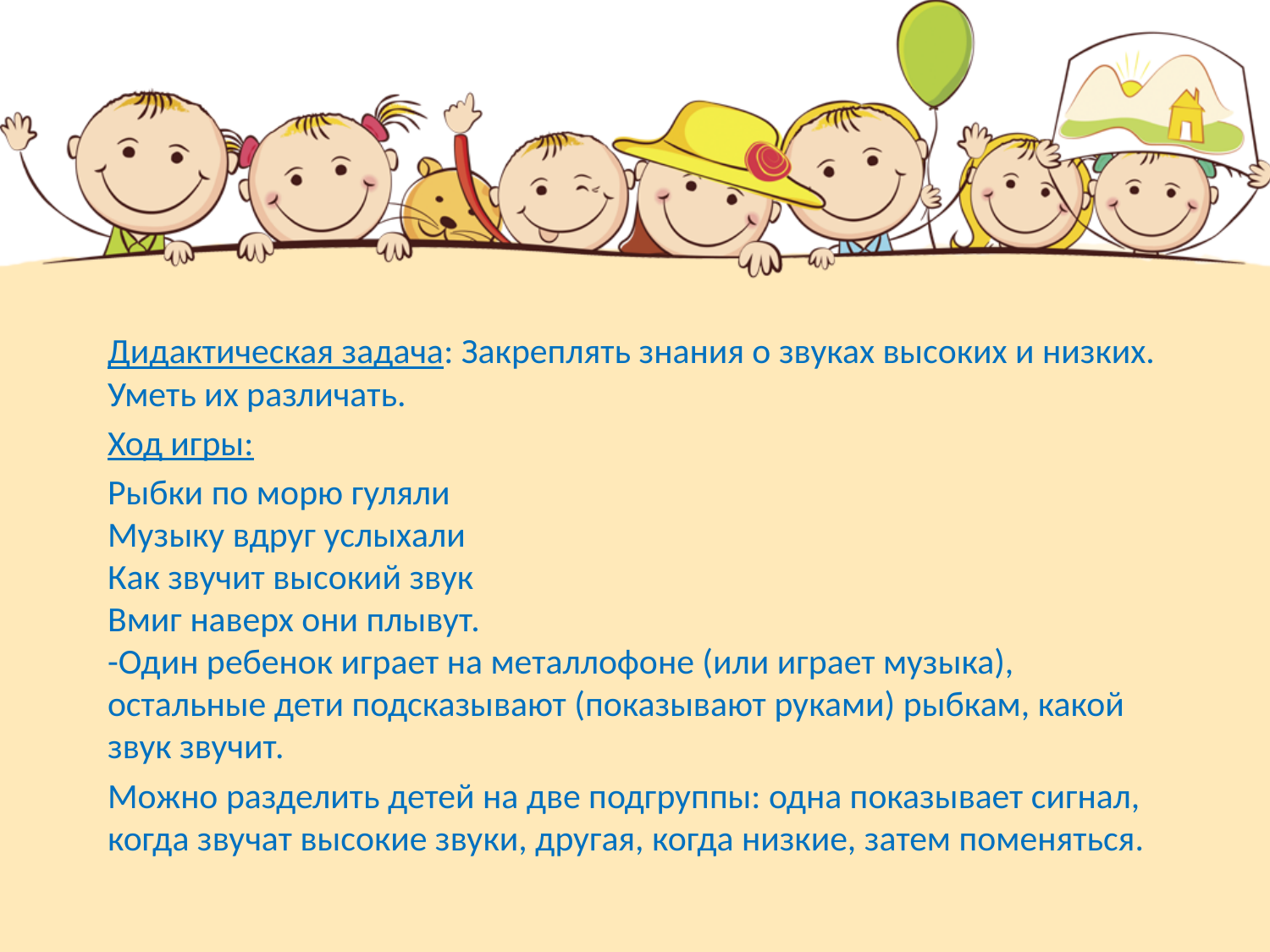

Дидактическая задача: Закреплять знания о звуках высоких и низких. Уметь их различать.
Ход игры:
Рыбки по морю гуляли
Музыку вдруг услыхали
Как звучит высокий звук
Вмиг наверх они плывут.
-Один ребенок играет на металлофоне (или играет музыка), остальные дети подсказывают (показывают руками) рыбкам, какой звук звучит.
Можно разделить детей на две подгруппы: одна показывает сигнал, когда звучат высокие звуки, другая, когда низкие, затем поменяться.